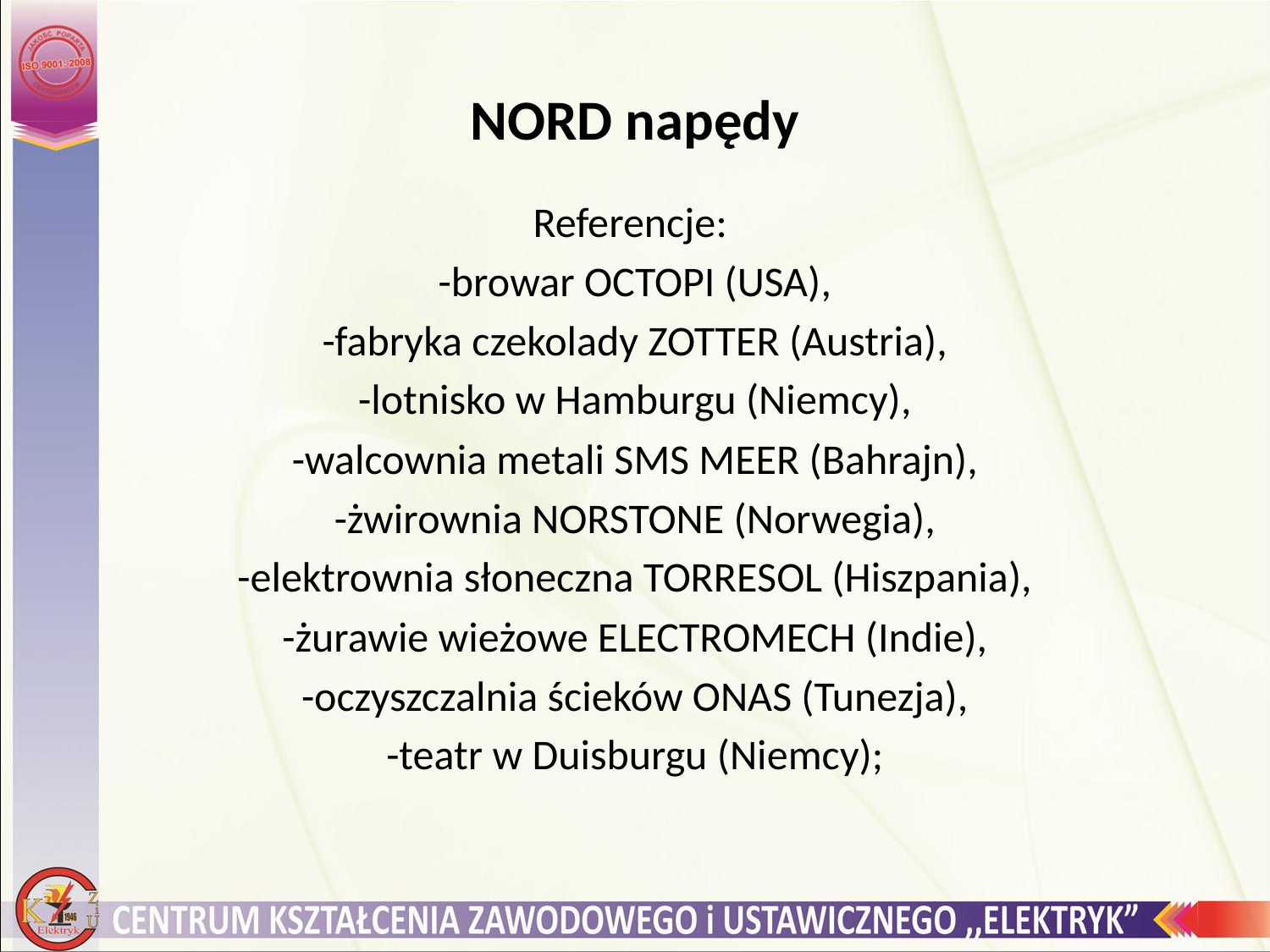

# NORD napędy
Referencje:
-browar OCTOPI (USA),
-fabryka czekolady ZOTTER (Austria),
-lotnisko w Hamburgu (Niemcy),
-walcownia metali SMS MEER (Bahrajn),
-żwirownia NORSTONE (Norwegia),
-elektrownia słoneczna TORRESOL (Hiszpania),
-żurawie wieżowe ELECTROMECH (Indie),
-oczyszczalnia ścieków ONAS (Tunezja),
-teatr w Duisburgu (Niemcy);